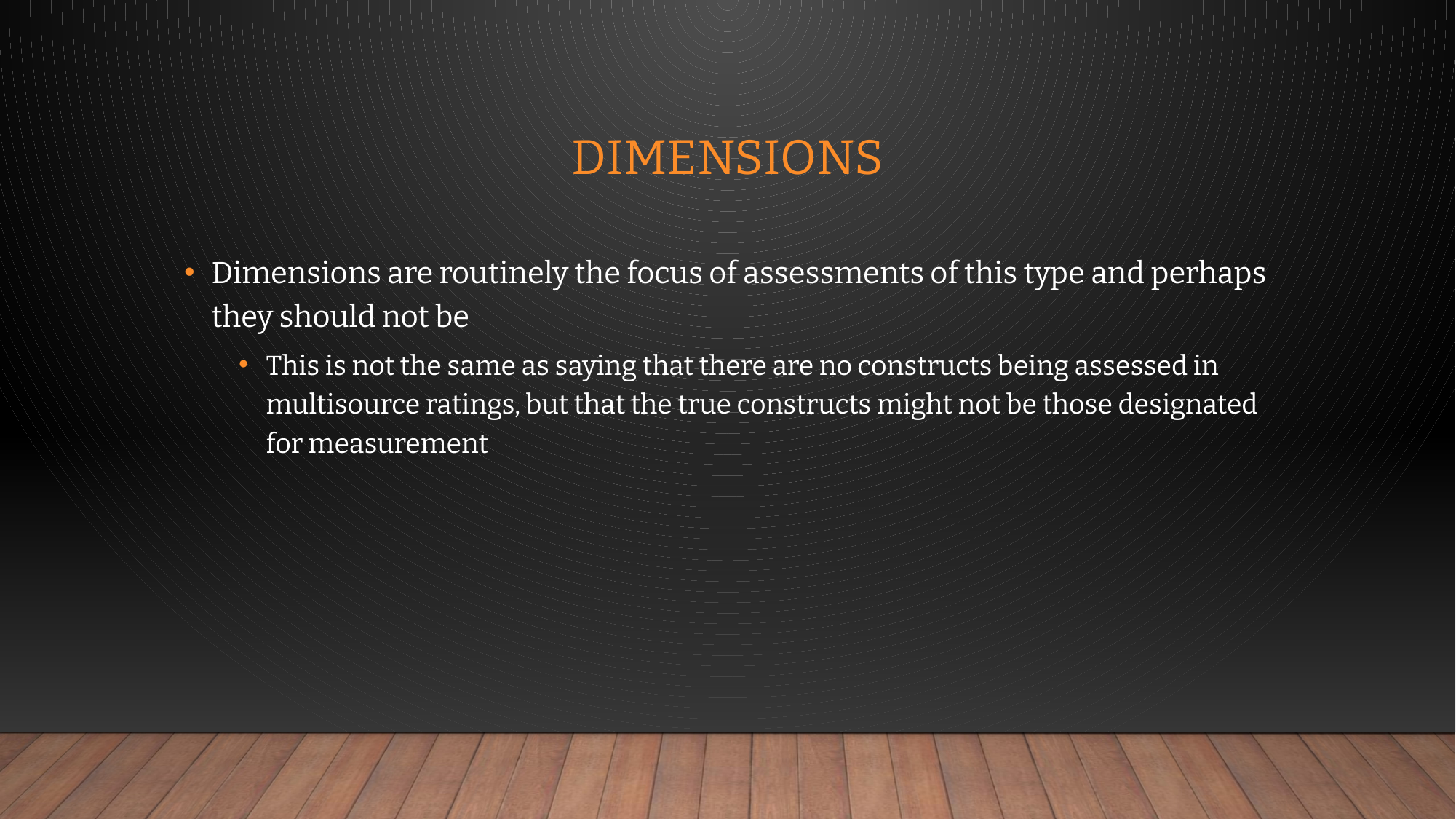

# Dimensions
Dimensions are routinely the focus of assessments of this type and perhaps they should not be
This is not the same as saying that there are no constructs being assessed in multisource ratings, but that the true constructs might not be those designated for measurement